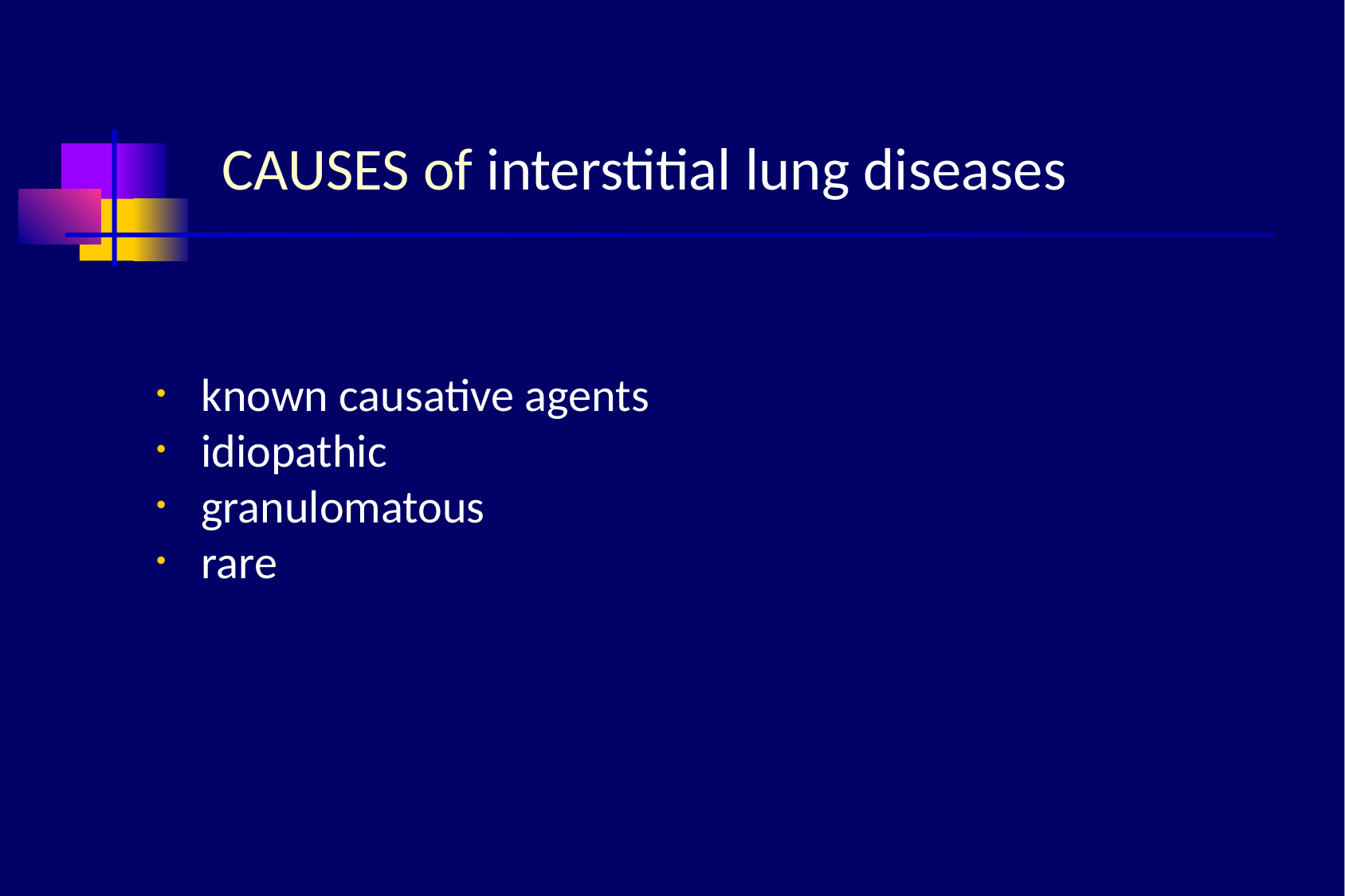

# CAUSES of interstitial lung diseases

known causative agents
idiopathic
granulomatous
rare